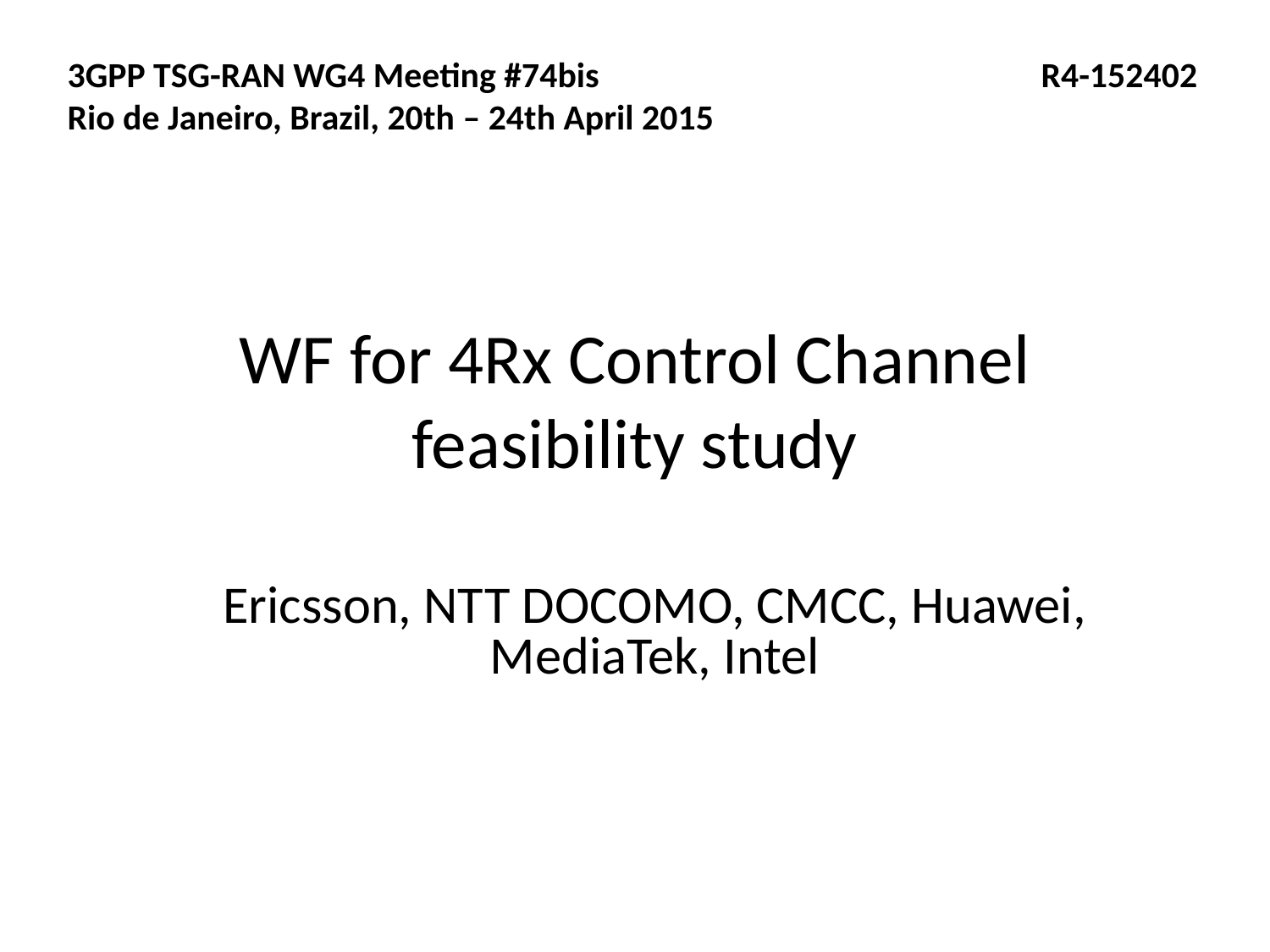

3GPP TSG-RAN WG4 Meeting #74bis                                                       R4-152402
Rio de Janeiro, Brazil, 20th – 24th April 2015
# WF for 4Rx Control Channel feasibility study
Ericsson, NTT DOCOMO, CMCC, Huawei, MediaTek, Intel